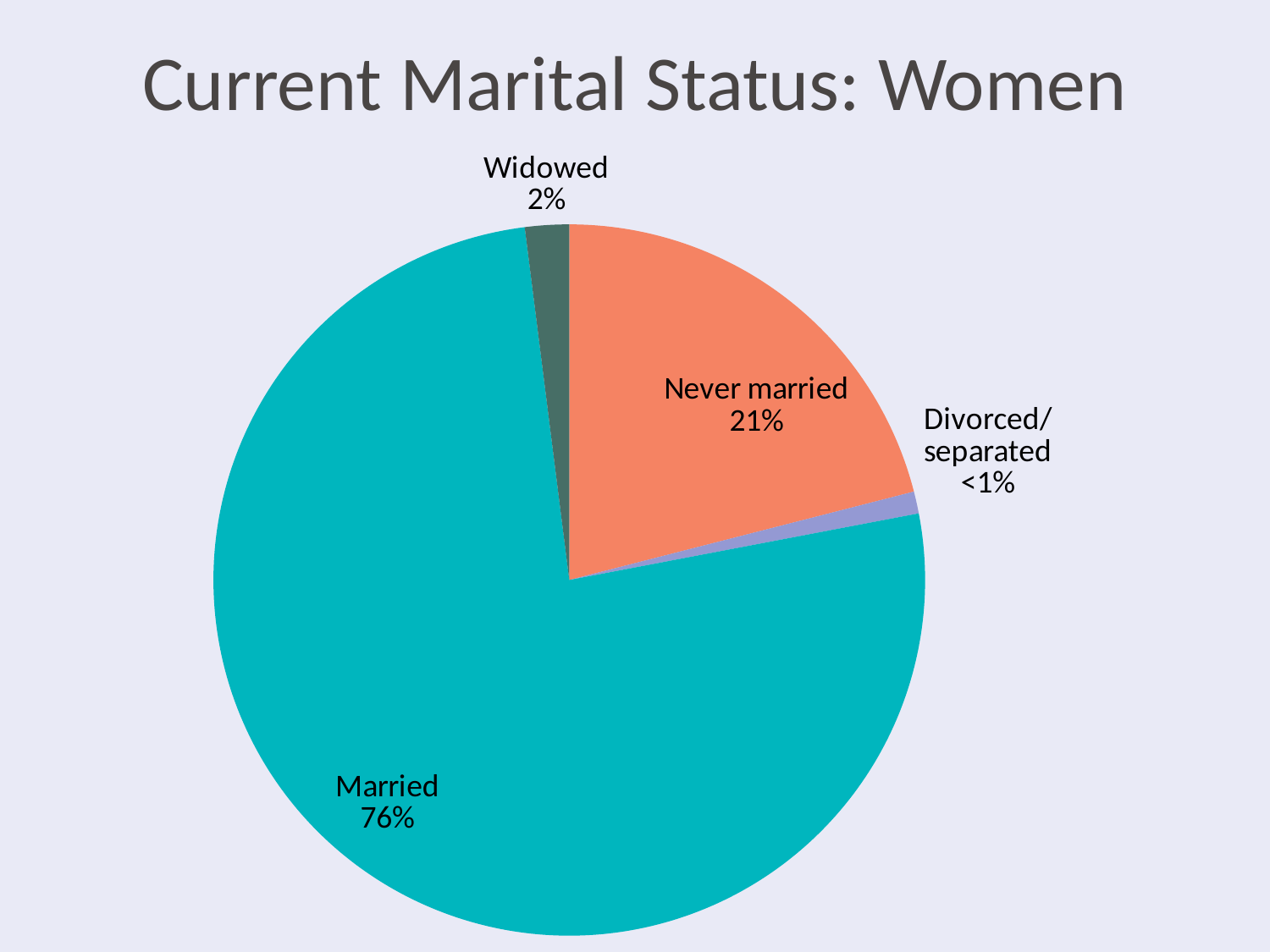

# Current Marital Status: Women

### Chart

| Category | Sales |
|---|---|
| Never married | 21.0 |
| Divorced/separated | 1.0 |
| Married | 76.0 |
| Widowed | 2.0 |